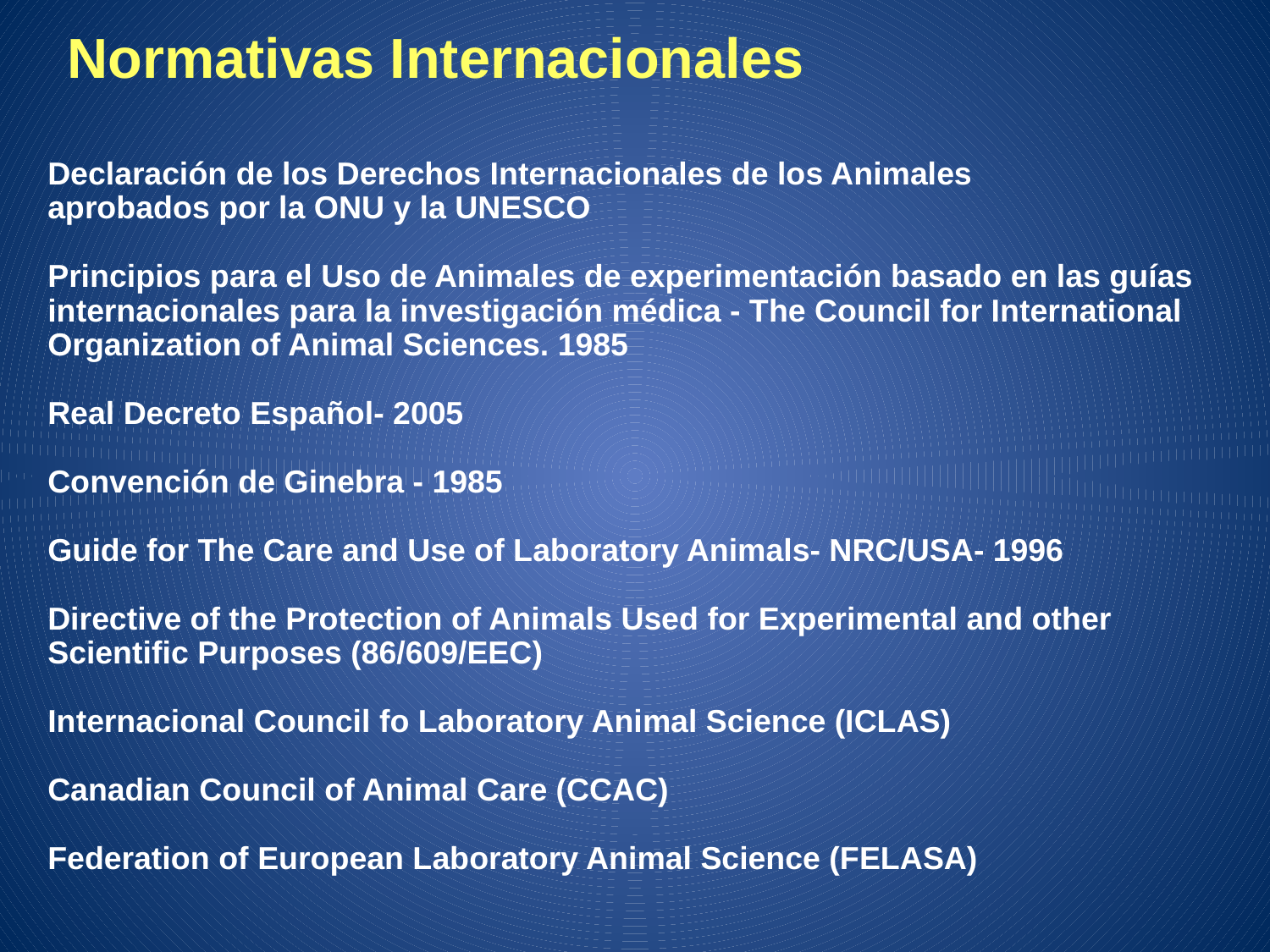

Normativas Internacionales
Declaración de los Derechos Internacionales de los Animales
aprobados por la ONU y la UNESCO

Principios para el Uso de Animales de experimentación basado en las guías internacionales para la investigación médica - The Council for International Organization of Animal Sciences. 1985

Real Decreto Español- 2005

Convención de Ginebra - 1985

Guide for The Care and Use of Laboratory Animals- NRC/USA- 1996

Directive of the Protection of Animals Used for Experimental and other Scientific Purposes (86/609/EEC)

Internacional Council fo Laboratory Animal Science (ICLAS)

Canadian Council of Animal Care (CCAC)

Federation of European Laboratory Animal Science (FELASA)